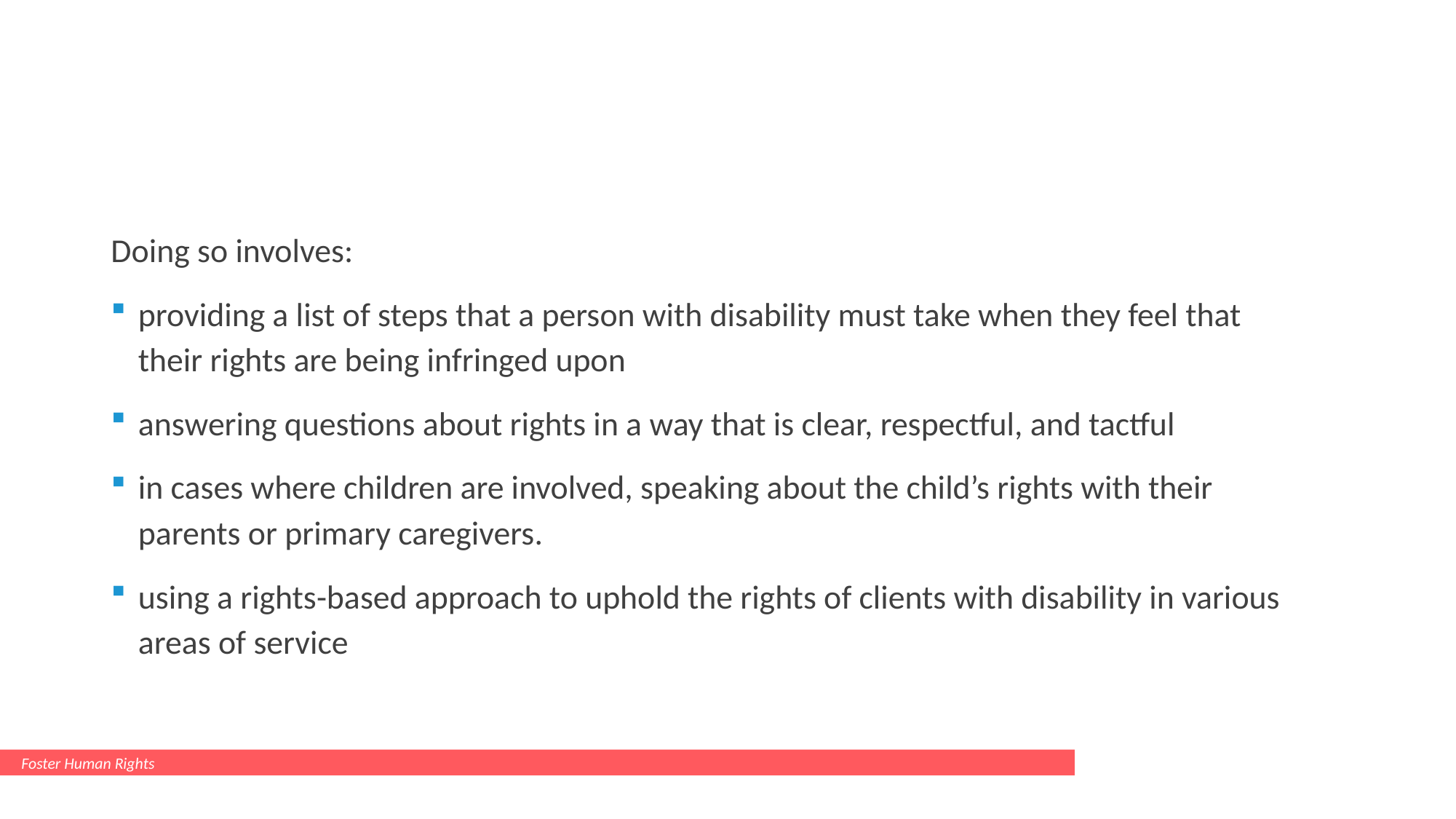

#
Doing so involves:
providing a list of steps that a person with disability must take when they feel that their rights are being infringed upon
answering questions about rights in a way that is clear, respectful, and tactful
in cases where children are involved, speaking about the child’s rights with their parents or primary caregivers.
using a rights-based approach to uphold the rights of clients with disability in various areas of service
Foster Human Rights